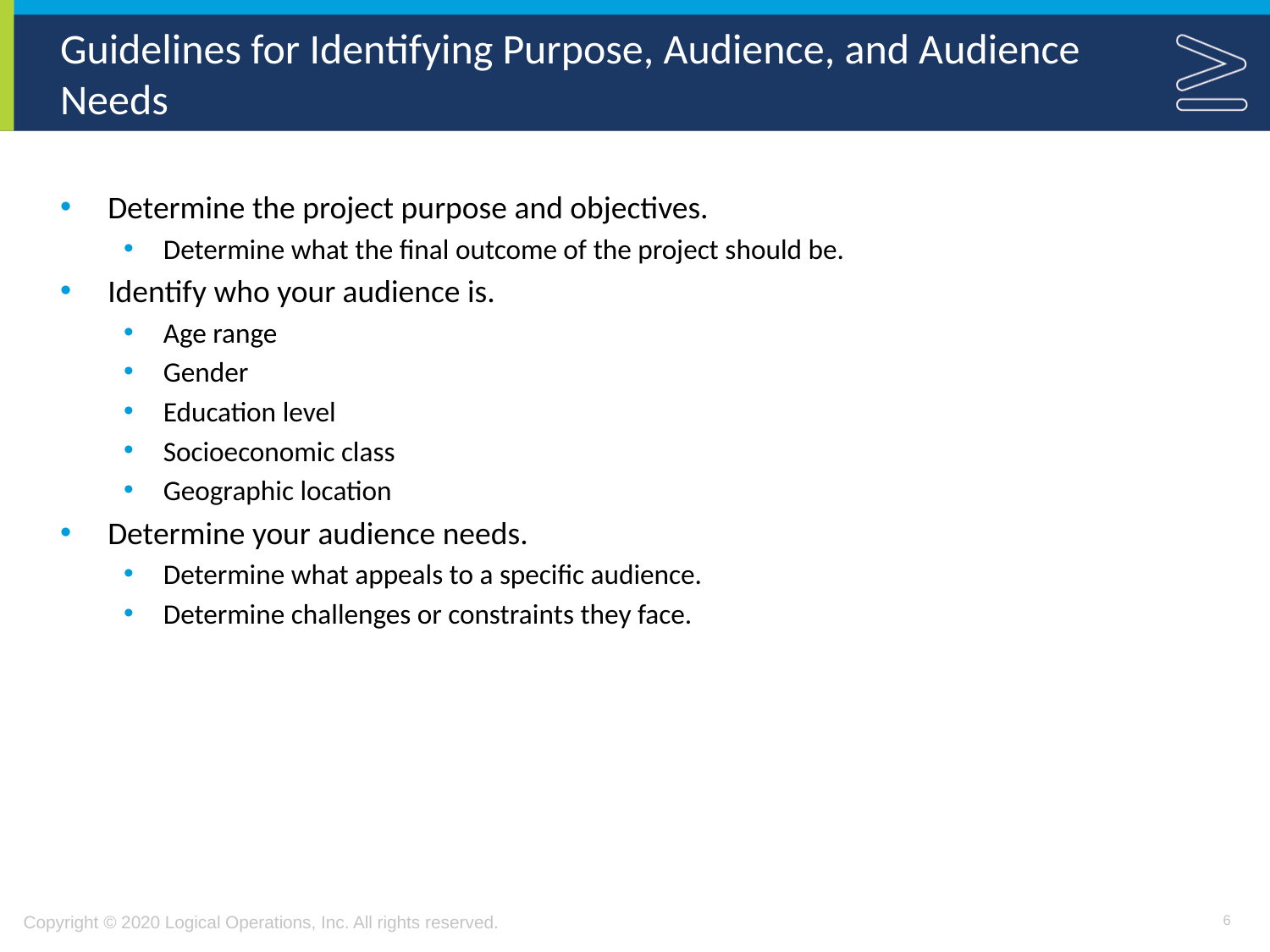

# Guidelines for Identifying Purpose, Audience, and Audience Needs
Determine the project purpose and objectives.
Determine what the final outcome of the project should be.
Identify who your audience is.
Age range
Gender
Education level
Socioeconomic class
Geographic location
Determine your audience needs.
Determine what appeals to a specific audience.
Determine challenges or constraints they face.
6